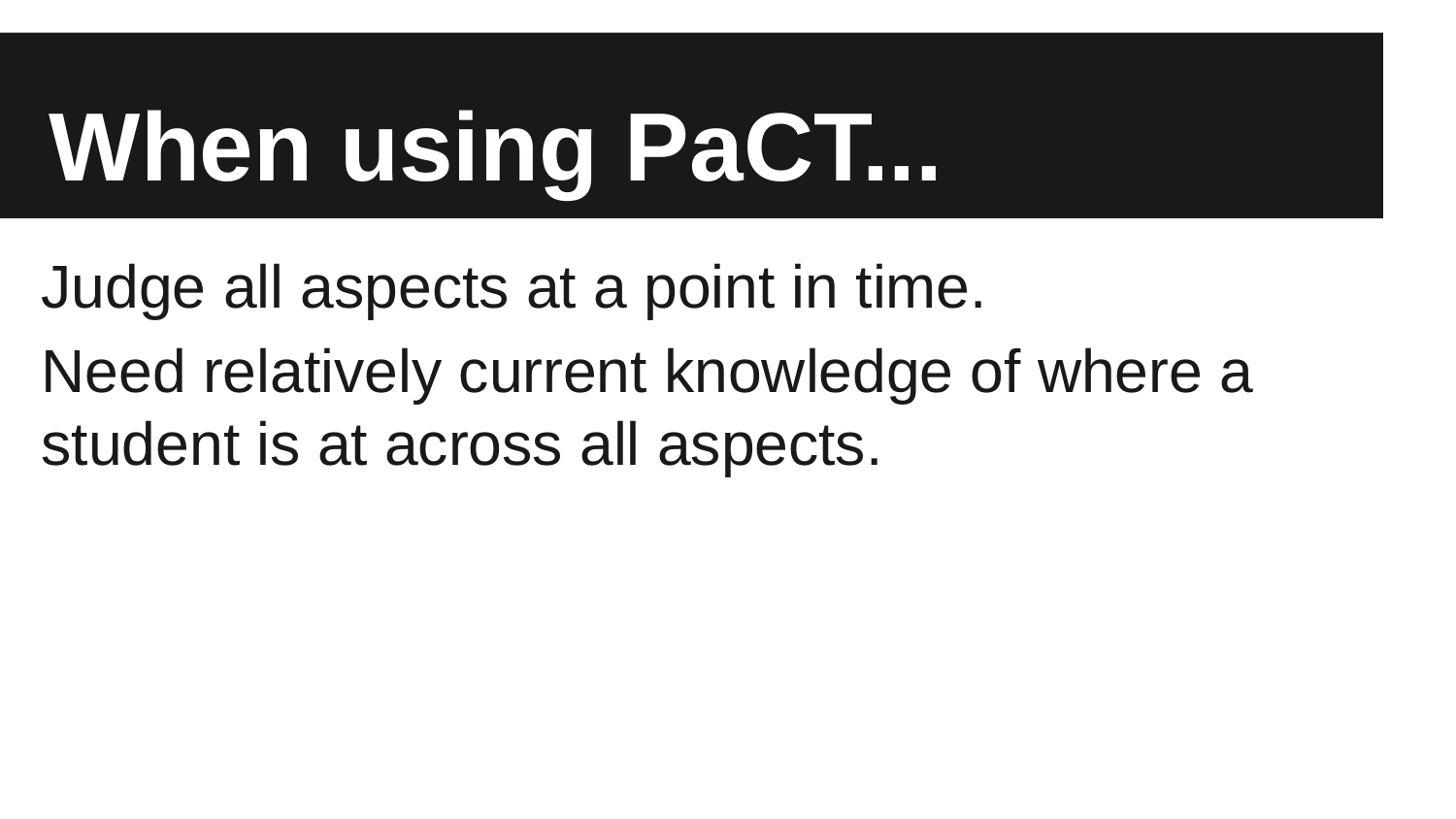

# When using PaCT...
Judge all aspects at a point in time.
Need relatively current knowledge of where a student is at across all aspects.